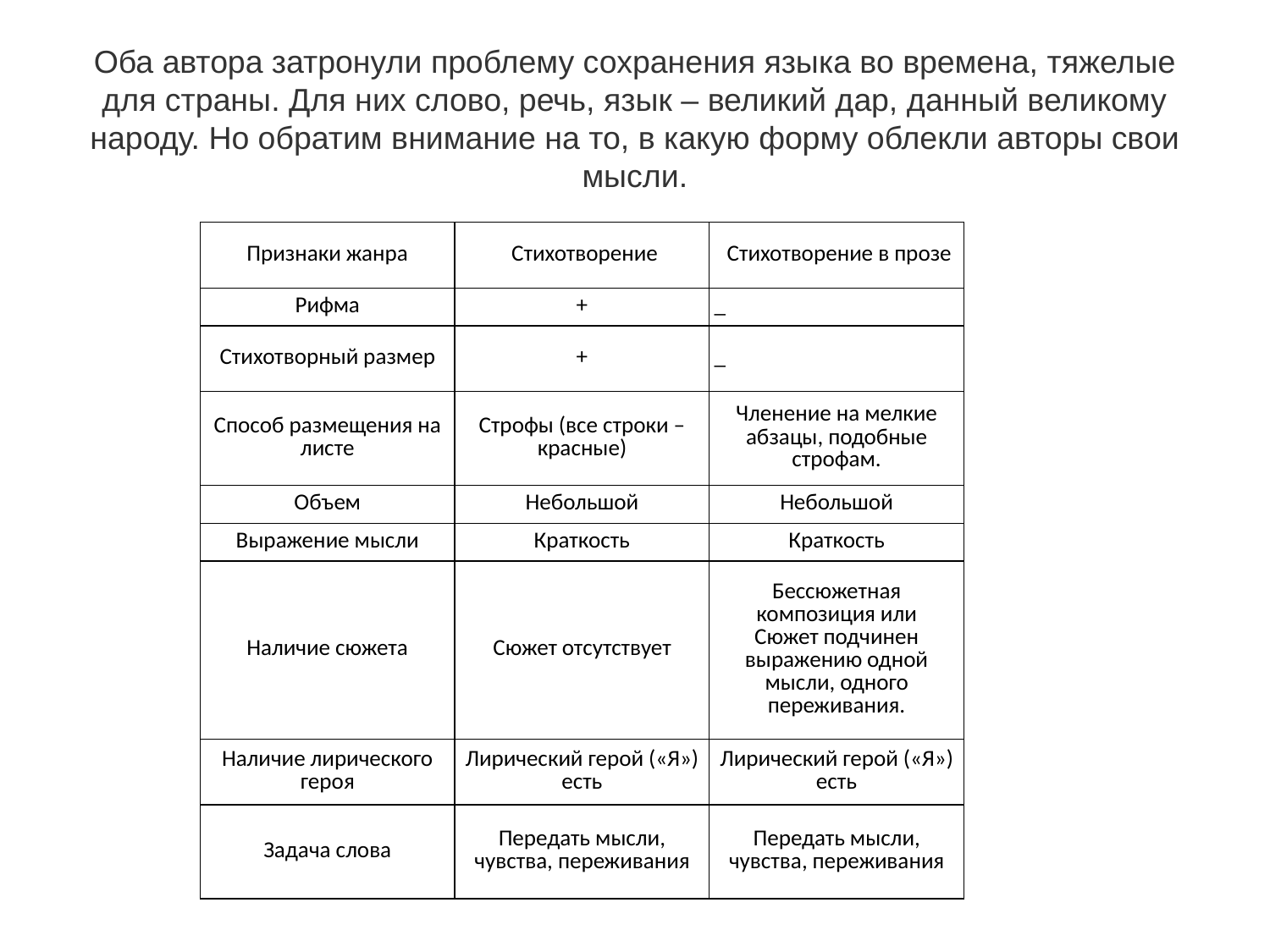

# Оба автора затронули проблему сохранения языка во времена, тяжелые для страны. Для них слово, речь, язык – великий дар, данный великому народу. Но обратим внимание на то, в какую форму облекли авторы свои мысли.
| Признаки жанра | Стихотворение | Стихотворение в прозе |
| --- | --- | --- |
| Рифма | + | \_ |
| Стихотворный размер | + | \_ |
| Способ размещения на листе | Строфы (все строки – красные) | Членение на мелкие абзацы, подобные строфам. |
| Объем | Небольшой | Небольшой |
| Выражение мысли | Краткость | Краткость |
| Наличие сюжета | Сюжет отсутствует | Бессюжетная композиция или Сюжет подчинен выражению одной мысли, одного переживания. |
| Наличие лирического героя | Лирический герой («Я») есть | Лирический герой («Я») есть |
| Задача слова | Передать мысли, чувства, переживания | Передать мысли, чувства, переживания |